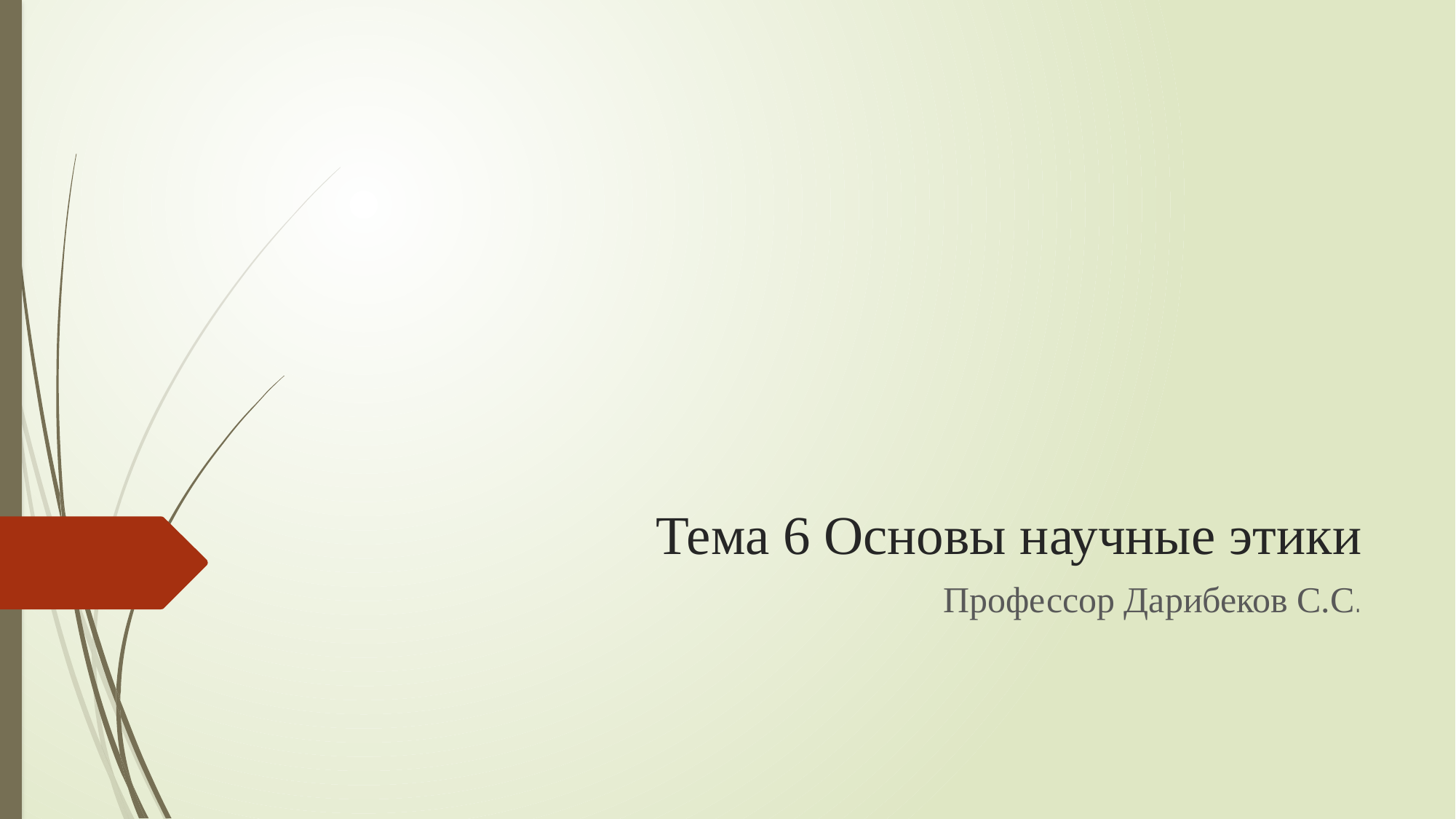

# Тема 6 Основы научные этики
Профессор Дарибеков С.С.